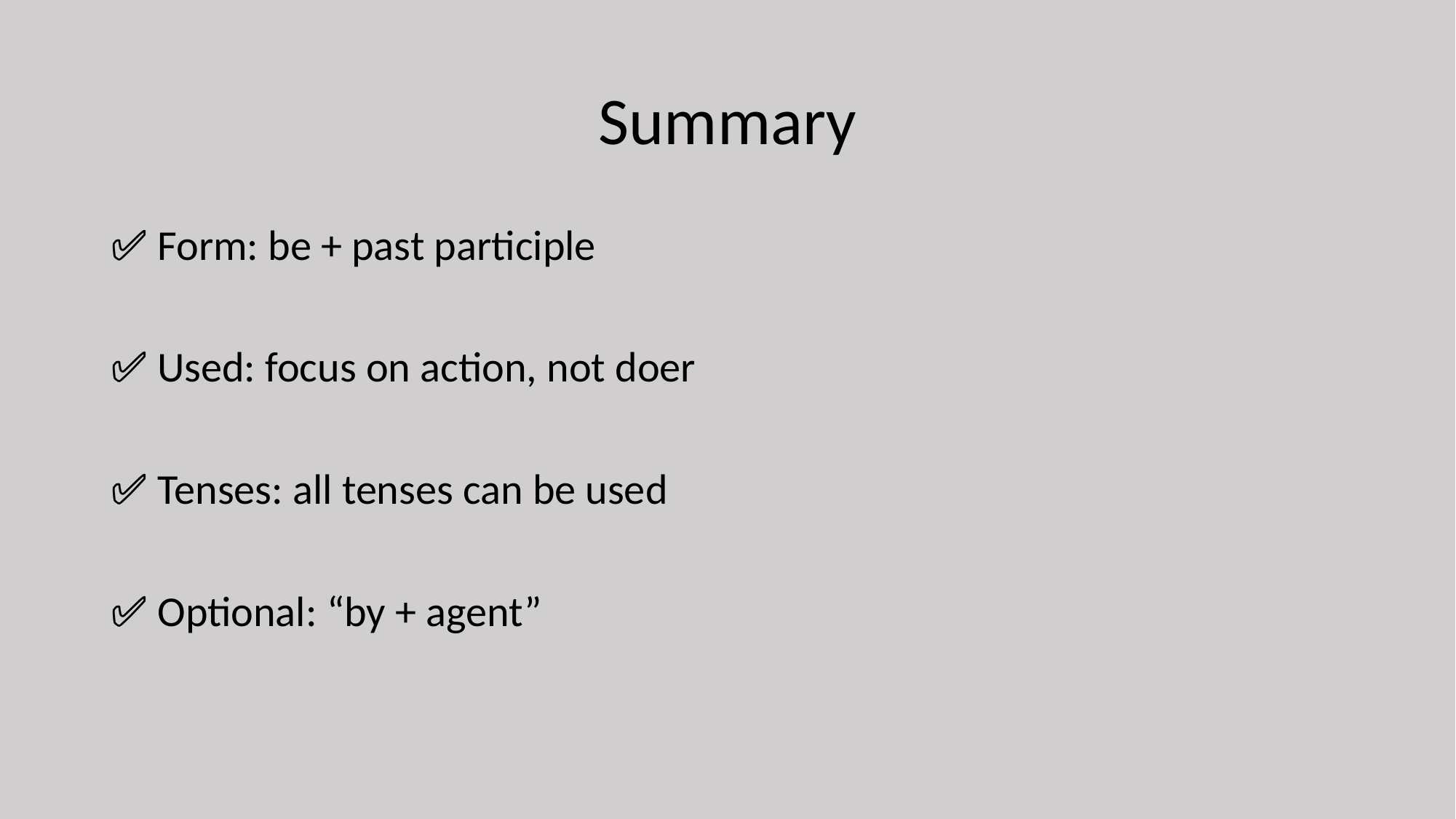

# Summary
✅ Form: be + past participle

✅ Used: focus on action, not doer

✅ Tenses: all tenses can be used

✅ Optional: “by + agent”